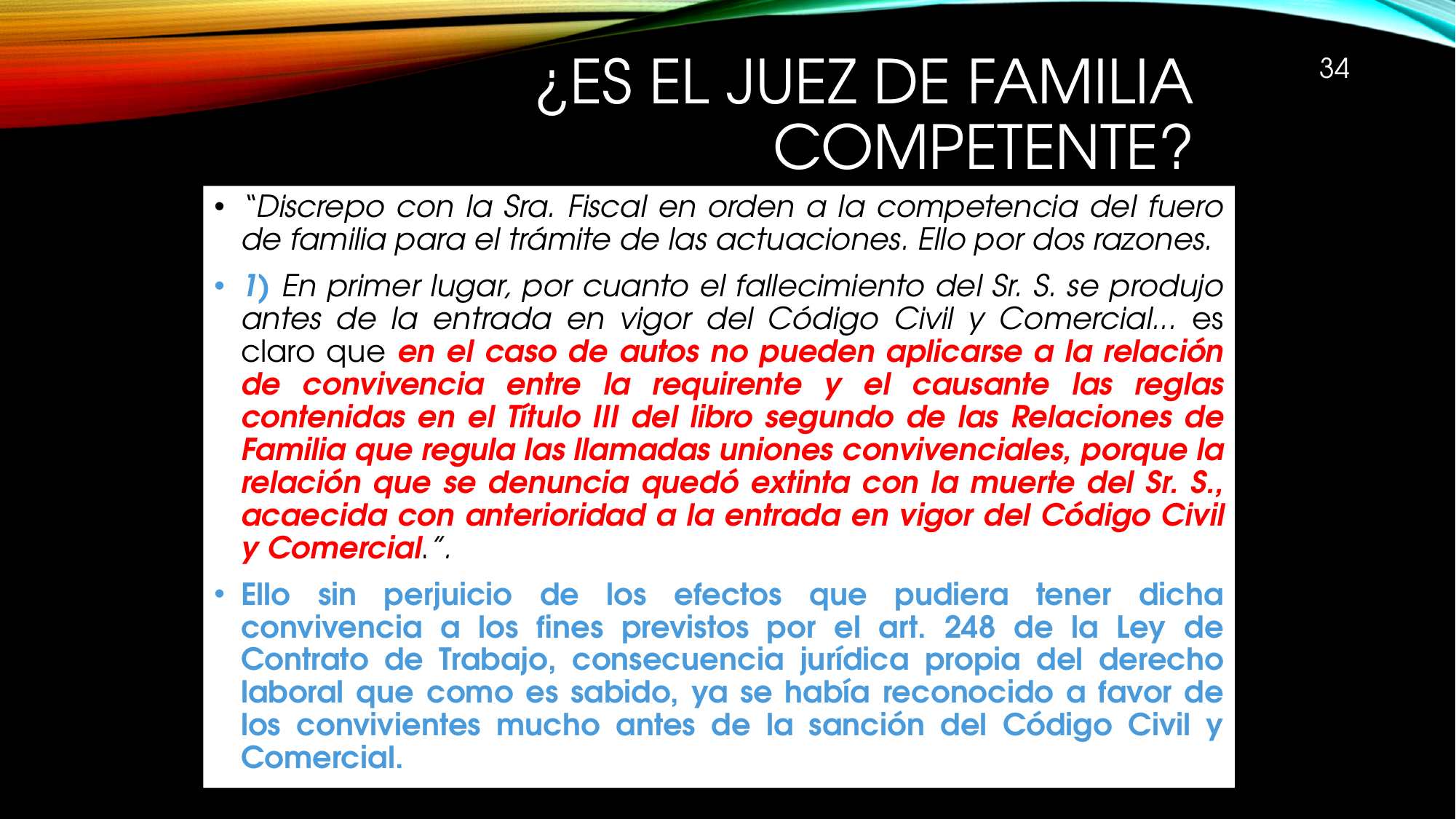

# ¿ES EL JUEZ DE FAMILIA COMPETENTE?
34
“Discrepo con la Sra. Fiscal en orden a la competencia del fuero de familia para el trámite de las actuaciones. Ello por dos razones.
1) En primer lugar, por cuanto el fallecimiento del Sr. S. se produjo antes de la entrada en vigor del Código Civil y Comercial... es claro que en el caso de autos no pueden aplicarse a la relación de convivencia entre la requirente y el causante las reglas contenidas en el Título III del libro segundo de las Relaciones de Familia que regula las llamadas uniones convivenciales, porque la relación que se denuncia quedó extinta con la muerte del Sr. S., acaecida con anterioridad a la entrada en vigor del Código Civil y Comercial.”.
Ello sin perjuicio de los efectos que pudiera tener dicha convivencia a los fines previstos por el art. 248 de la Ley de Contrato de Trabajo, consecuencia jurídica propia del derecho laboral que como es sabido, ya se había reconocido a favor de los convivientes mucho antes de la sanción del Código Civil y Comercial.